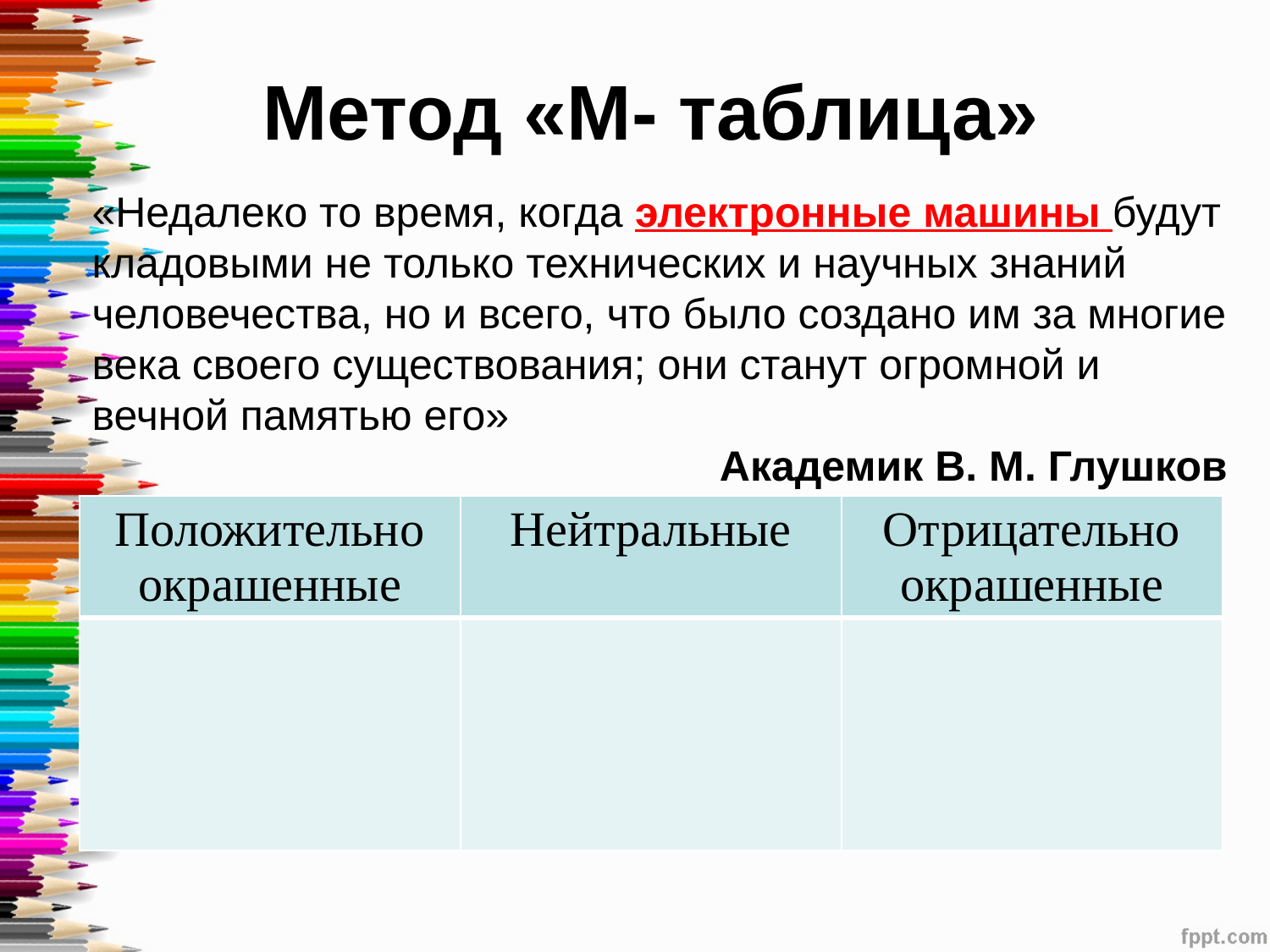

# Метод «М- таблица»
«Недалеко то время, когда электронные машины будут кладовыми не только технических и научных знаний человечества, но и всего, что было создано им за многие века своего существования; они станут огромной и вечной памятью его»
Академик В. М. Глушков
| Положительно окрашенные | Нейтральные | Отрицательно окрашенные |
| --- | --- | --- |
|  |  |  |